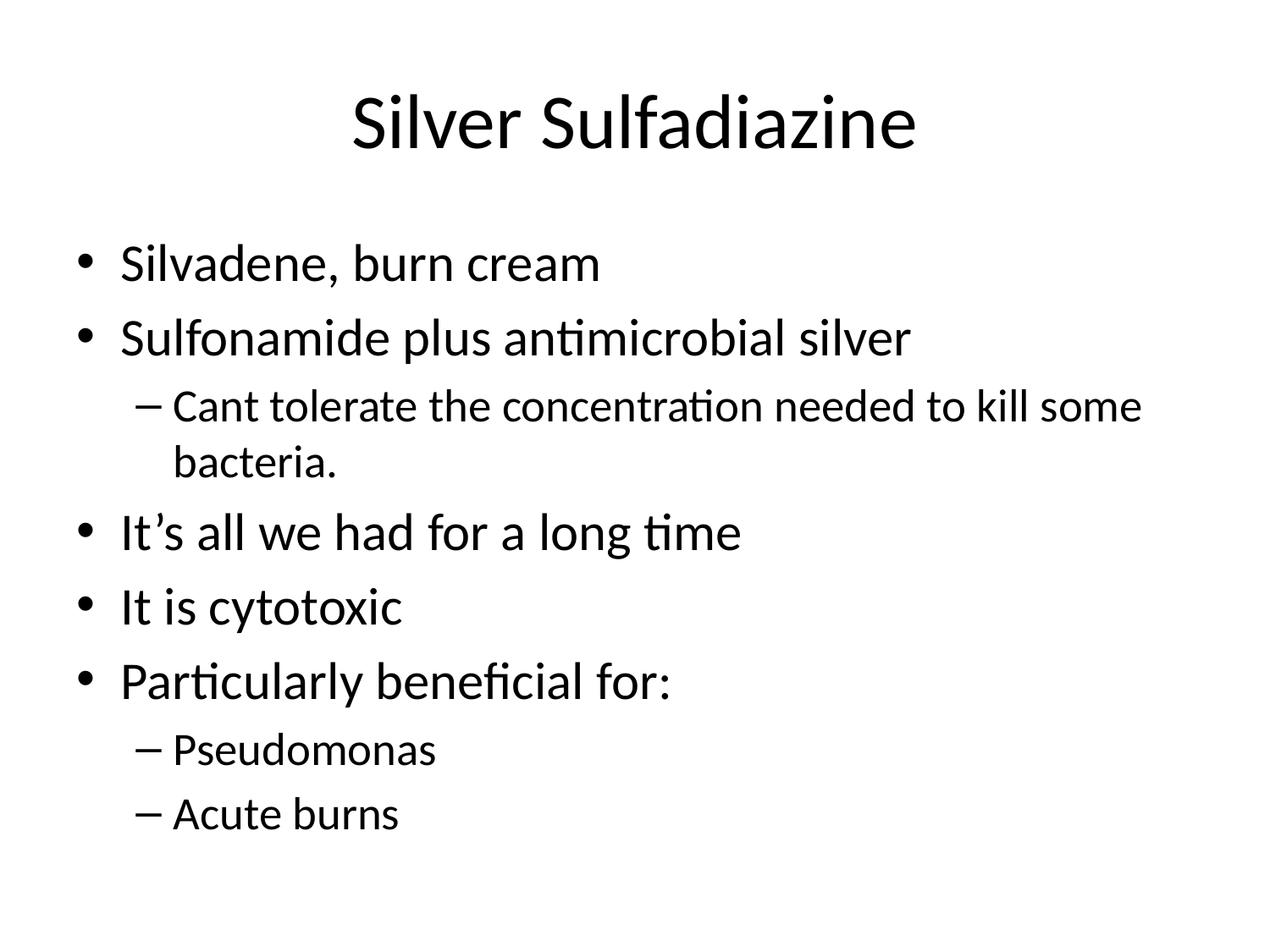

# Silver Sulfadiazine
Silvadene, burn cream
Sulfonamide plus antimicrobial silver
Cant tolerate the concentration needed to kill some bacteria.
It’s all we had for a long time
It is cytotoxic
Particularly beneficial for:
Pseudomonas
Acute burns